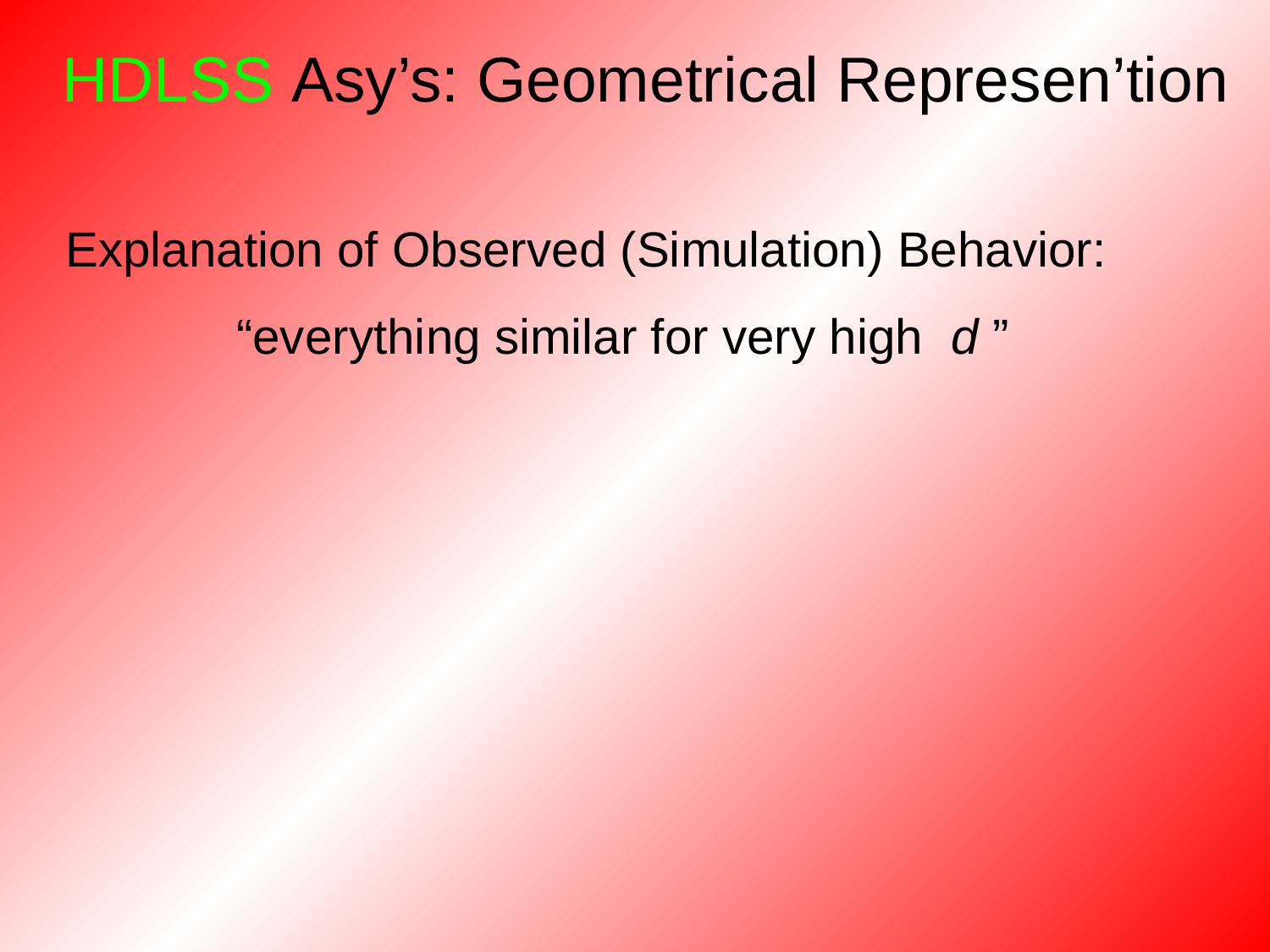

HDLSS Asy’s: Geometrical Represen’tion
Explanation of Observed (Simulation) Behavior:
“everything similar for very high  d ”